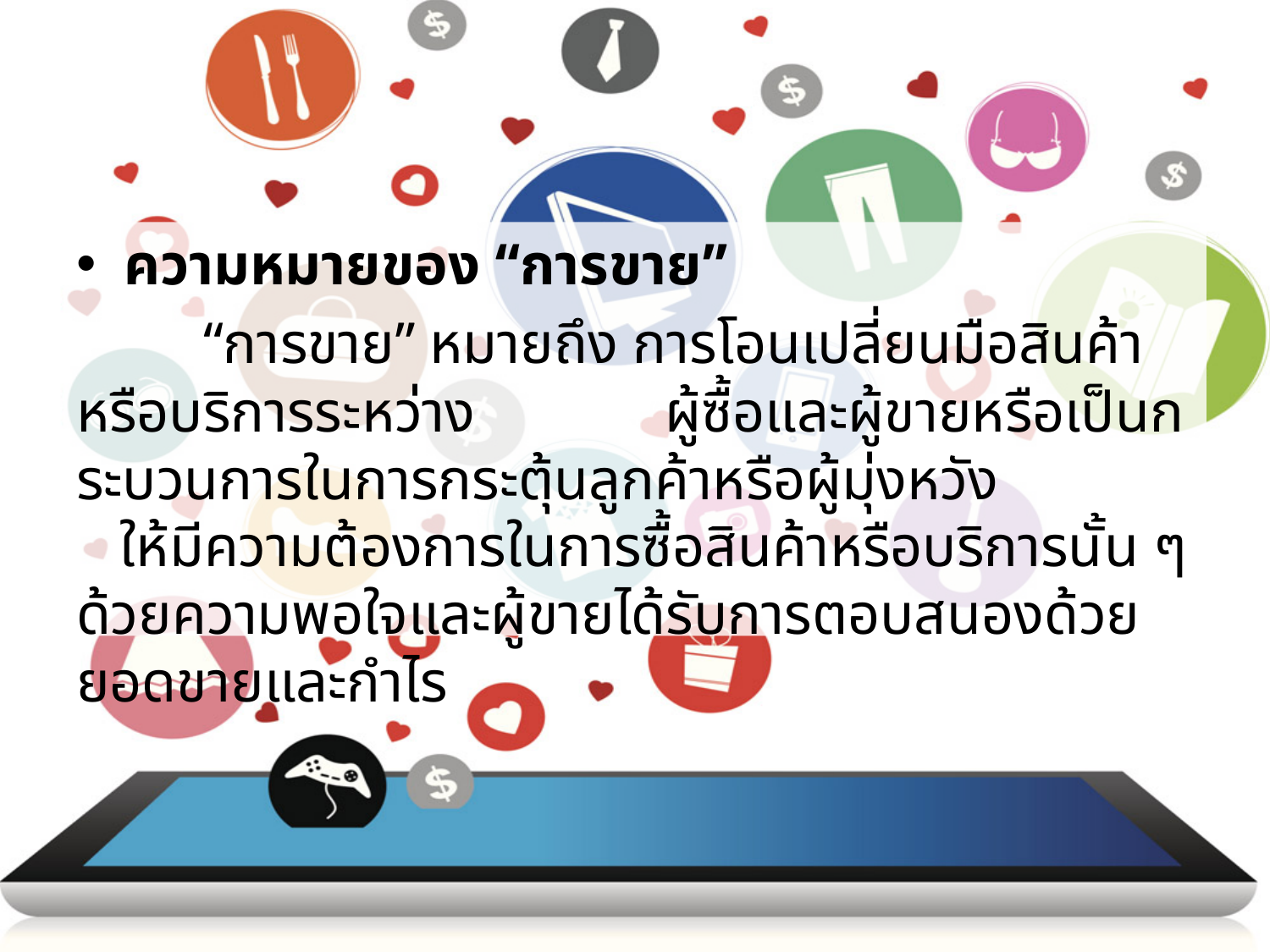

#
ความหมายของ “การขาย”
	“การขาย” หมายถึง การโอนเปลี่ยนมือสินค้าหรือบริการระหว่าง             ผู้ซื้อและผู้ขายหรือเป็นกระบวนการในการกระตุ้นลูกค้าหรือผู้มุ่งหวัง                 ให้มีความต้องการในการซื้อสินค้าหรือบริการนั้น ๆ ด้วยความพอใจและผู้ขายได้รับการตอบสนองด้วยยอดขายและกำไร